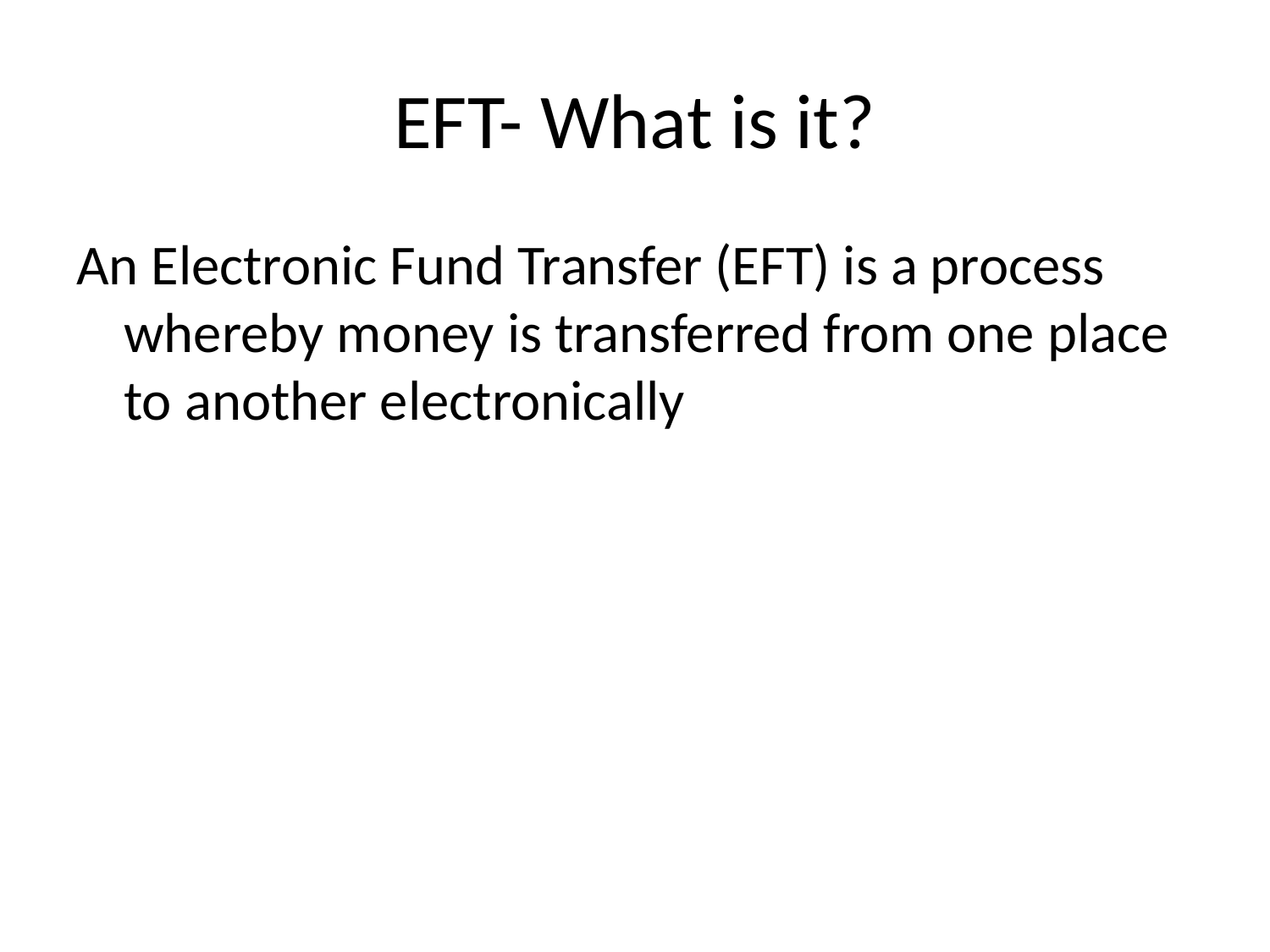

# EFT- What is it?
An Electronic Fund Transfer (EFT) is a process whereby money is transferred from one place to another electronically